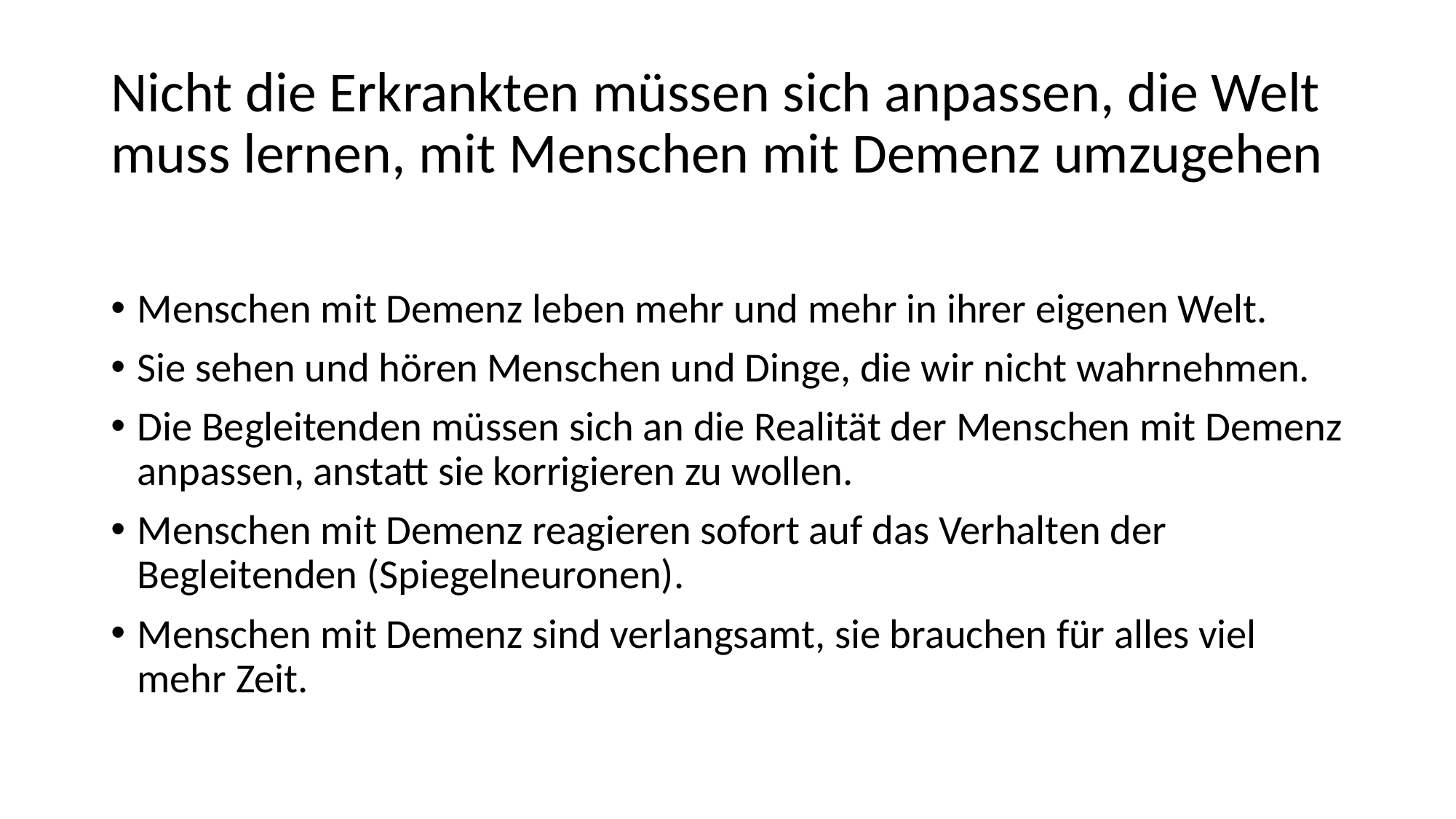

# Nicht die Erkrankten müssen sich anpassen, die Welt muss lernen, mit Menschen mit Demenz umzugehen

Menschen mit Demenz leben mehr und mehr in ihrer eigenen Welt.
Sie sehen und hören Menschen und Dinge, die wir nicht wahrnehmen.
Die Begleitenden müssen sich an die Realität der Menschen mit Demenz anpassen, anstatt sie korrigieren zu wollen.
Menschen mit Demenz reagieren sofort auf das Verhalten der Begleitenden (Spiegelneuronen).
Menschen mit Demenz sind verlangsamt, sie brauchen für alles viel mehr Zeit.